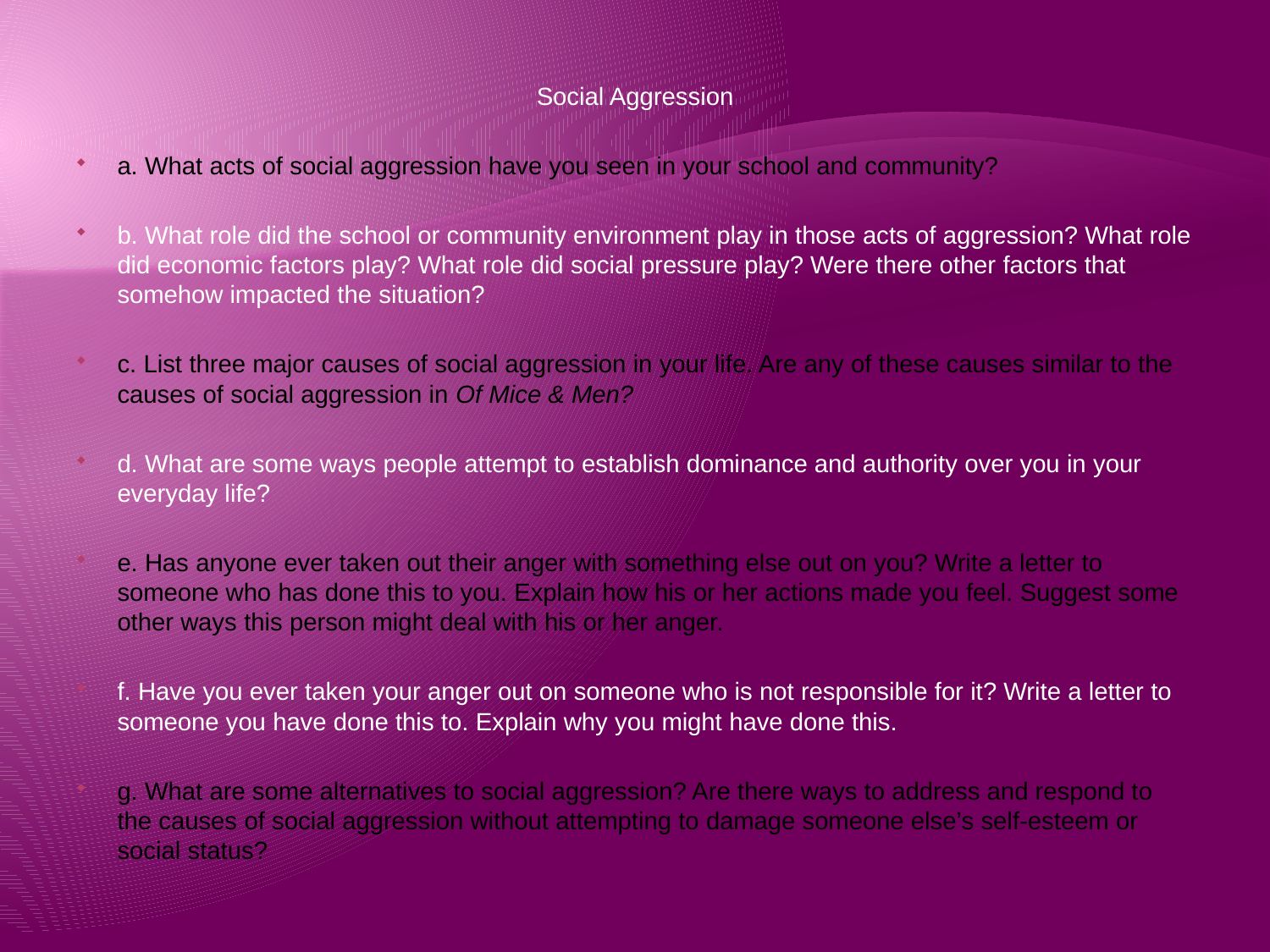

Social Aggression

a. What acts of social aggression have you seen in your school and community?

b. What role did the school or community environment play in those acts of aggression? What role did economic factors play? What role did social pressure play? Were there other factors that somehow impacted the situation?

c. List three major causes of social aggression in your life. Are any of these causes similar to the causes of social aggression in Of Mice & Men?

d. What are some ways people attempt to establish dominance and authority over you in your everyday life?

e. Has anyone ever taken out their anger with something else out on you? Write a letter to someone who has done this to you. Explain how his or her actions made you feel. Suggest some other ways this person might deal with his or her anger.

f. Have you ever taken your anger out on someone who is not responsible for it? Write a letter to someone you have done this to. Explain why you might have done this.

g. What are some alternatives to social aggression? Are there ways to address and respond to the causes of social aggression without attempting to damage someone else’s self-esteem or social status?